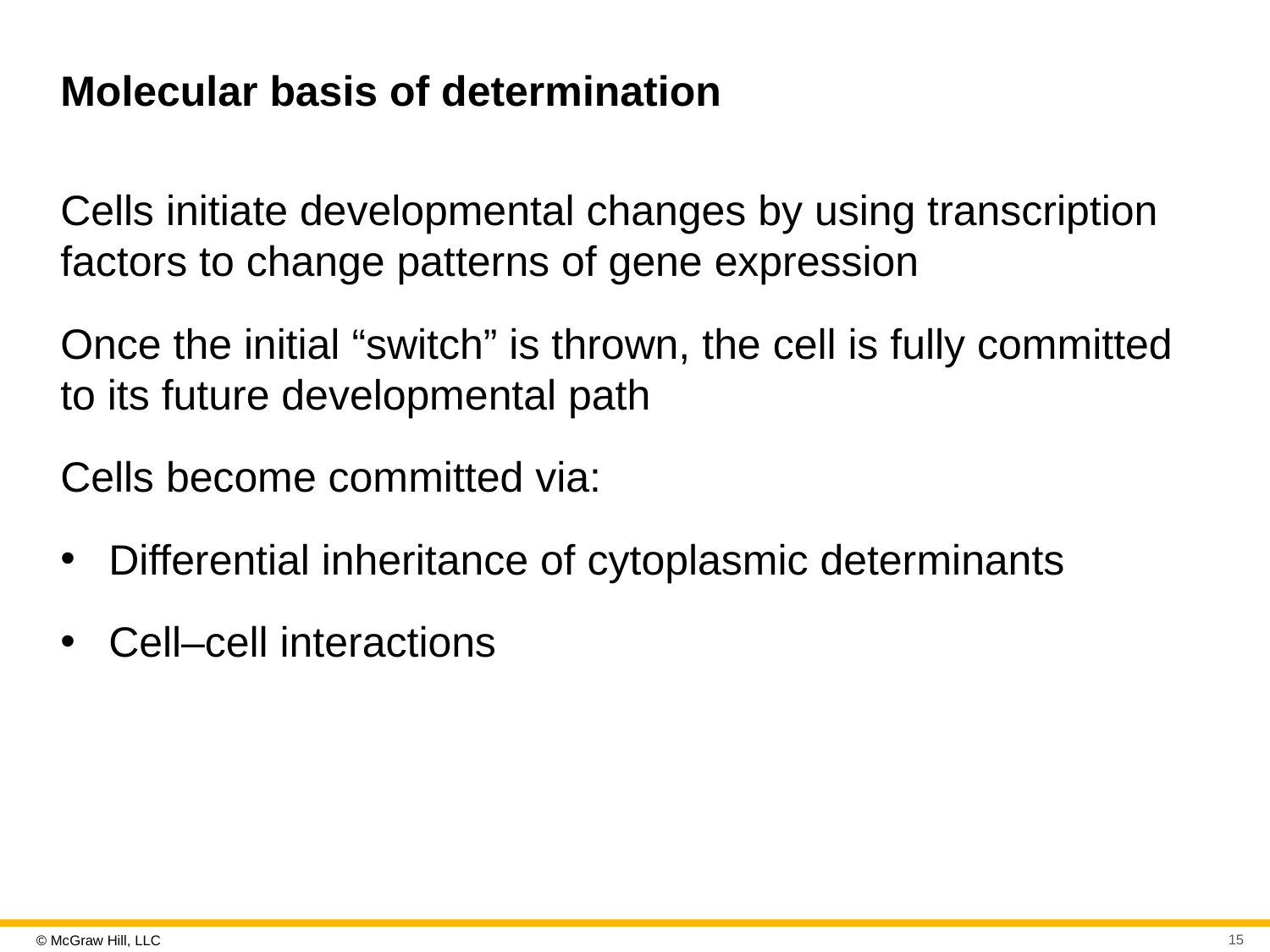

# Molecular basis of determination
Cells initiate developmental changes by using transcription factors to change patterns of gene expression
Once the initial “switch” is thrown, the cell is fully committed to its future developmental path
Cells become committed via:
Differential inheritance of cytoplasmic determinants
Cell–cell interactions
15